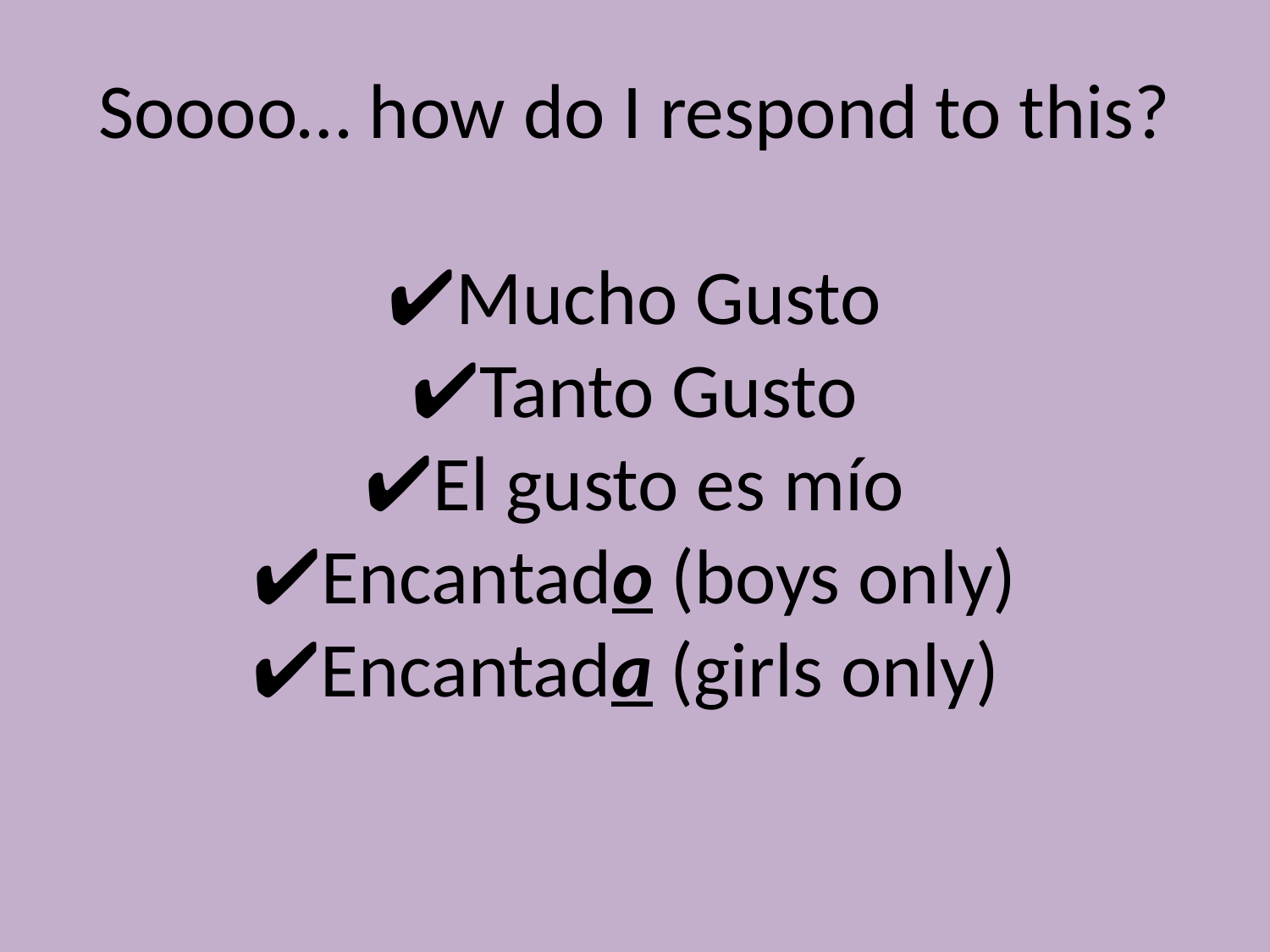

# Soooo… how do I respond to this? ✔Mucho Gusto ✔Tanto Gusto ✔El gusto es mío ✔Encantado (boys only) ✔Encantada (girls only)